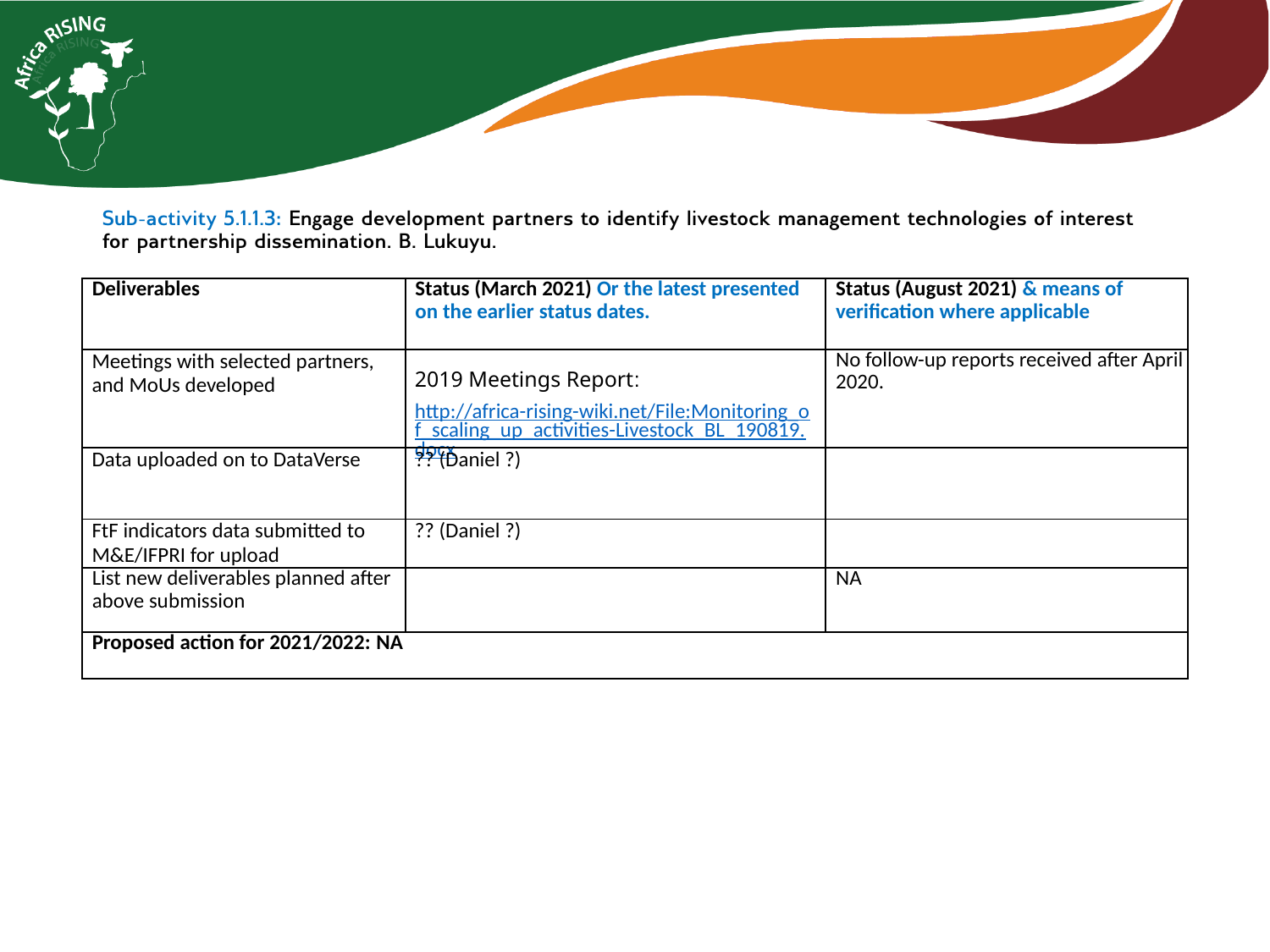

Sub-activity 5.1.1.3: Engage development partners to identify livestock management technologies of interest for partnership dissemination. B. Lukuyu.
| Deliverables | Status (March 2021) Or the latest presented on the earlier status dates. | Status (August 2021) & means of verification where applicable |
| --- | --- | --- |
| Meetings with selected partners, and MoUs developed | 2019 Meetings Report: http://africa-rising-wiki.net/File:Monitoring\_of\_scaling\_up\_activities-Livestock\_BL\_190819.docx | No follow-up reports received after April 2020. |
| Data uploaded on to DataVerse | ?? (Daniel ?) |  |
| FtF indicators data submitted to M&E/IFPRI for upload | ?? (Daniel ?) |  |
| List new deliverables planned after above submission |  | NA |
| Proposed action for 2021/2022: NA |  |  |